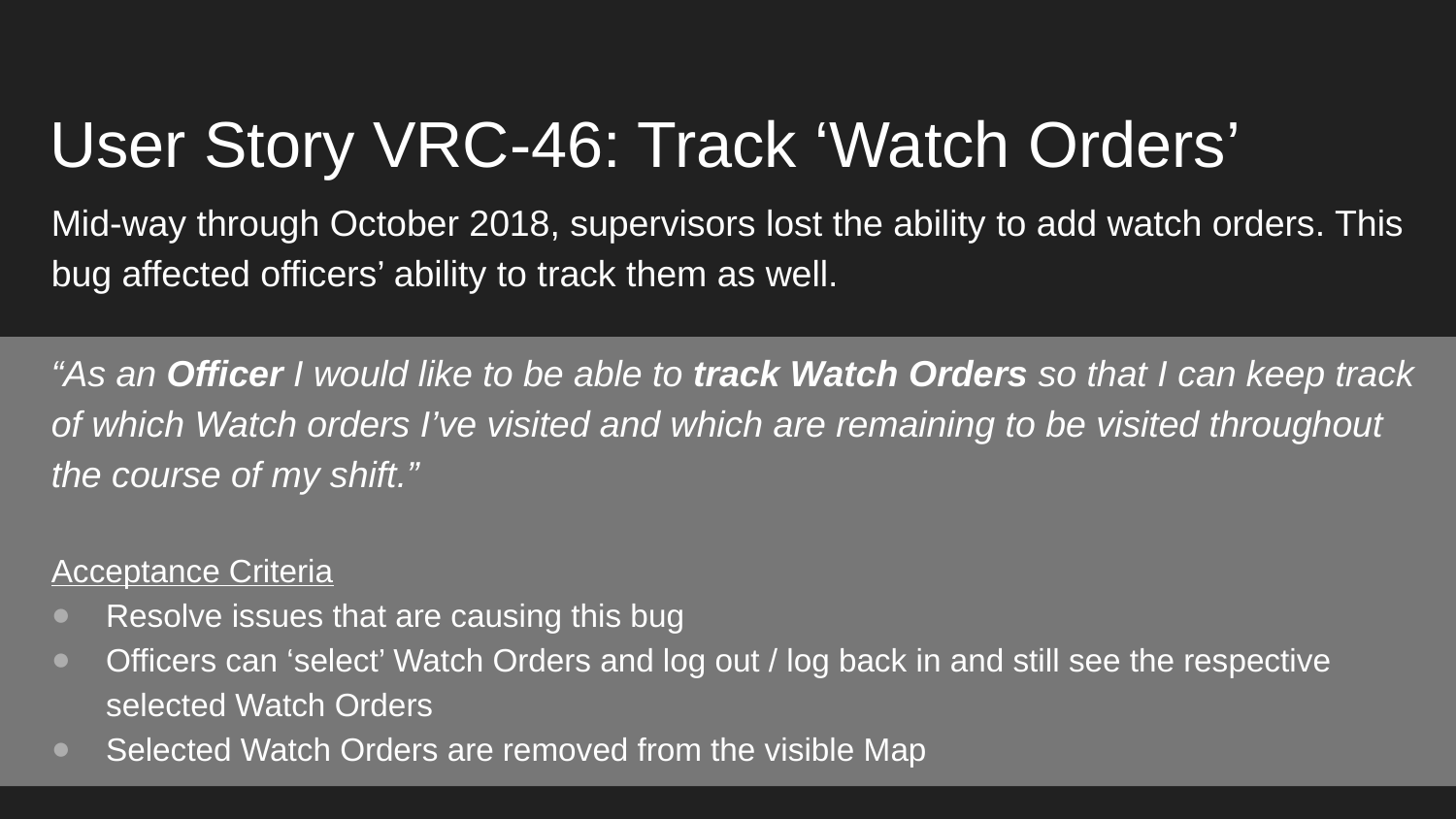

# User Story VRC-46: Track ‘Watch Orders’
Mid-way through October 2018, supervisors lost the ability to add watch orders. This bug affected officers’ ability to track them as well.

“As an Officer I would like to be able to track Watch Orders so that I can keep track of which Watch orders I’ve visited and which are remaining to be visited throughout the course of my shift.”

Acceptance Criteria
Resolve issues that are causing this bug
Officers can ‘select’ Watch Orders and log out / log back in and still see the respective selected Watch Orders
Selected Watch Orders are removed from the visible Map